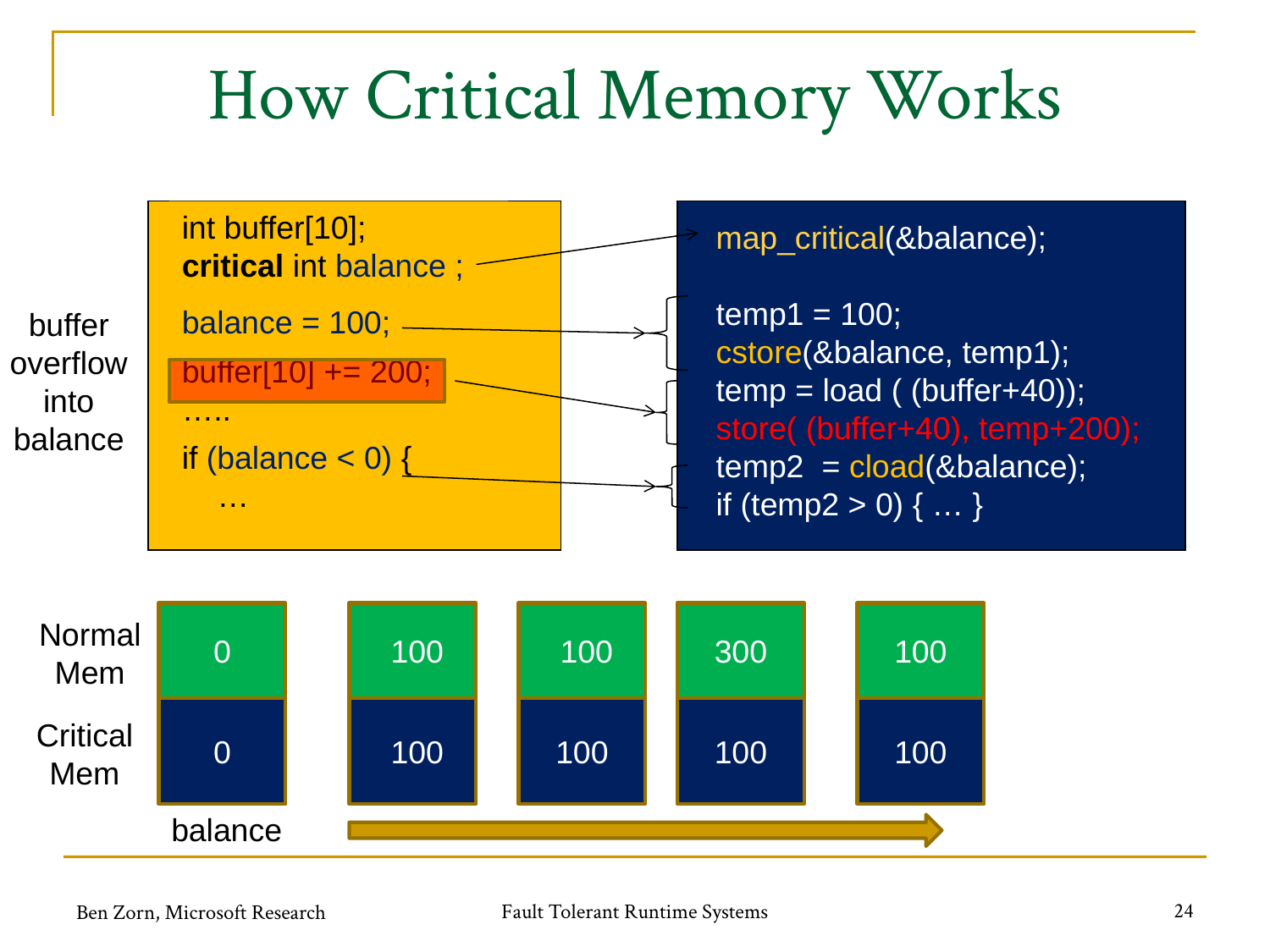

# How Critical Memory Works

int buffer[10];
critical int balance ;

map_critical(&balance);

temp1 = 100;
cstore(&balance, temp1);
temp = load ( (buffer+40));
store( (buffer+40), temp+200);
temp2  = cload(&balance);
if (temp2 > 0) { … }
balance = 100;
buffer[10] += 200;
…..
if (balance < 0) {
    …

buffer
overflow
into
balance

0
 100
 100
300
100
NormalMem
0
 100
100
100
100
Critical
Mem
balance

Ben Zorn, Microsoft Research
24
Fault Tolerant Runtime Systems